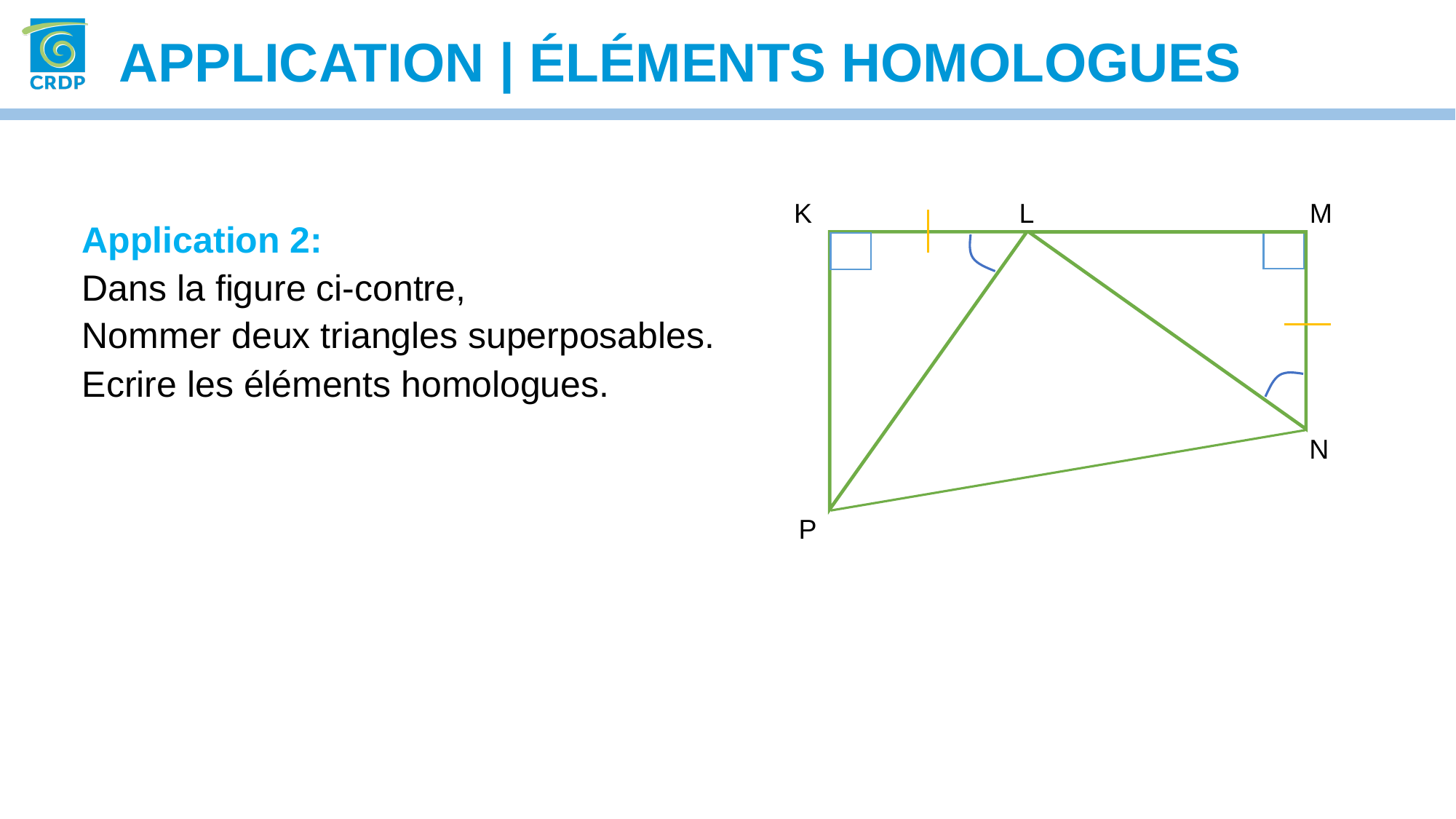

Application | Éléments Homologues
K
L
M

N
P
Application 2:
Dans la figure ci-contre,
Nommer deux triangles superposables.
Ecrire les éléments homologues.